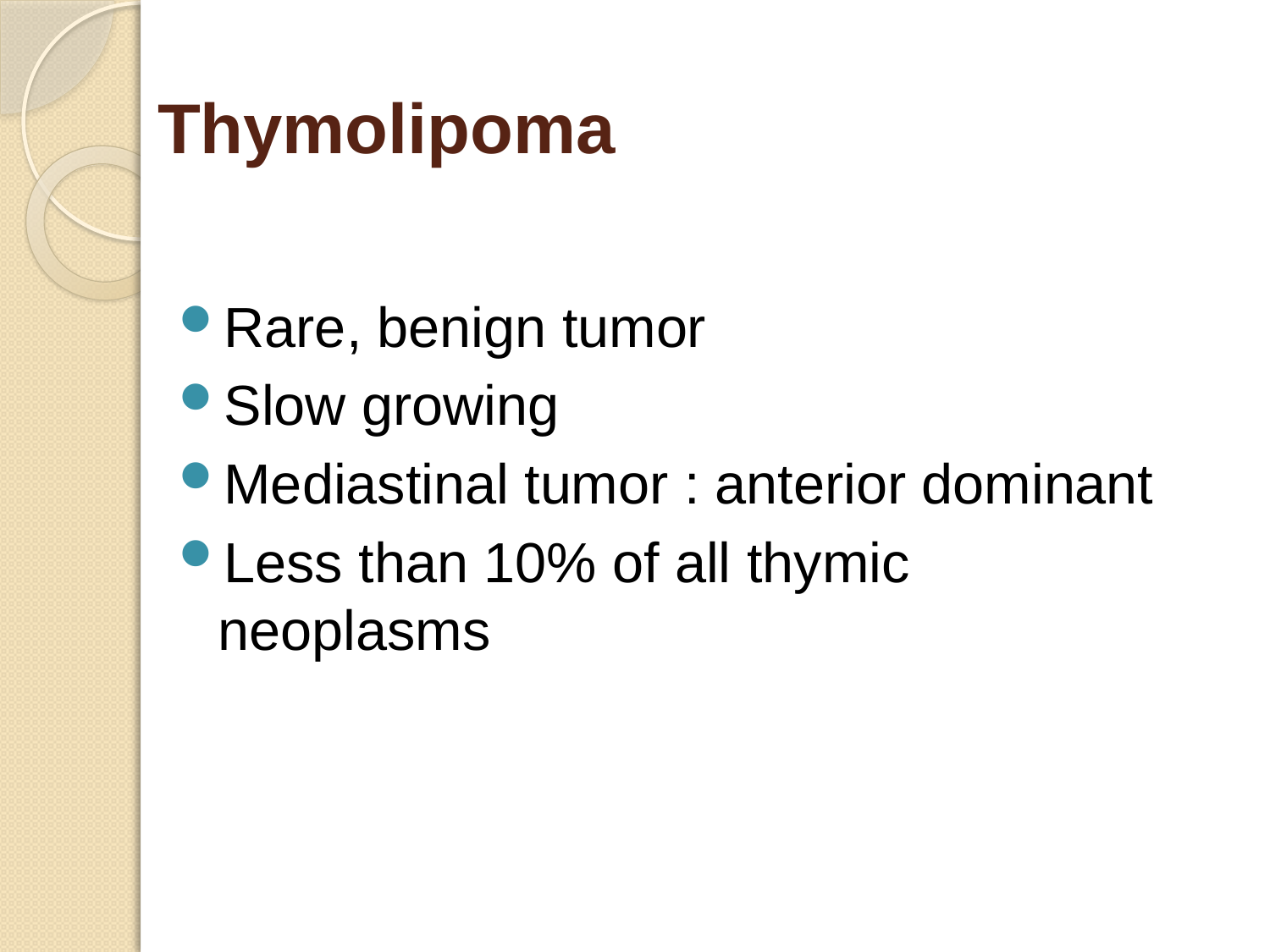

# Thymolipoma

Rare, benign tumor
Slow growing
Mediastinal tumor : anterior dominant
Less than 10% of all thymic neoplasms